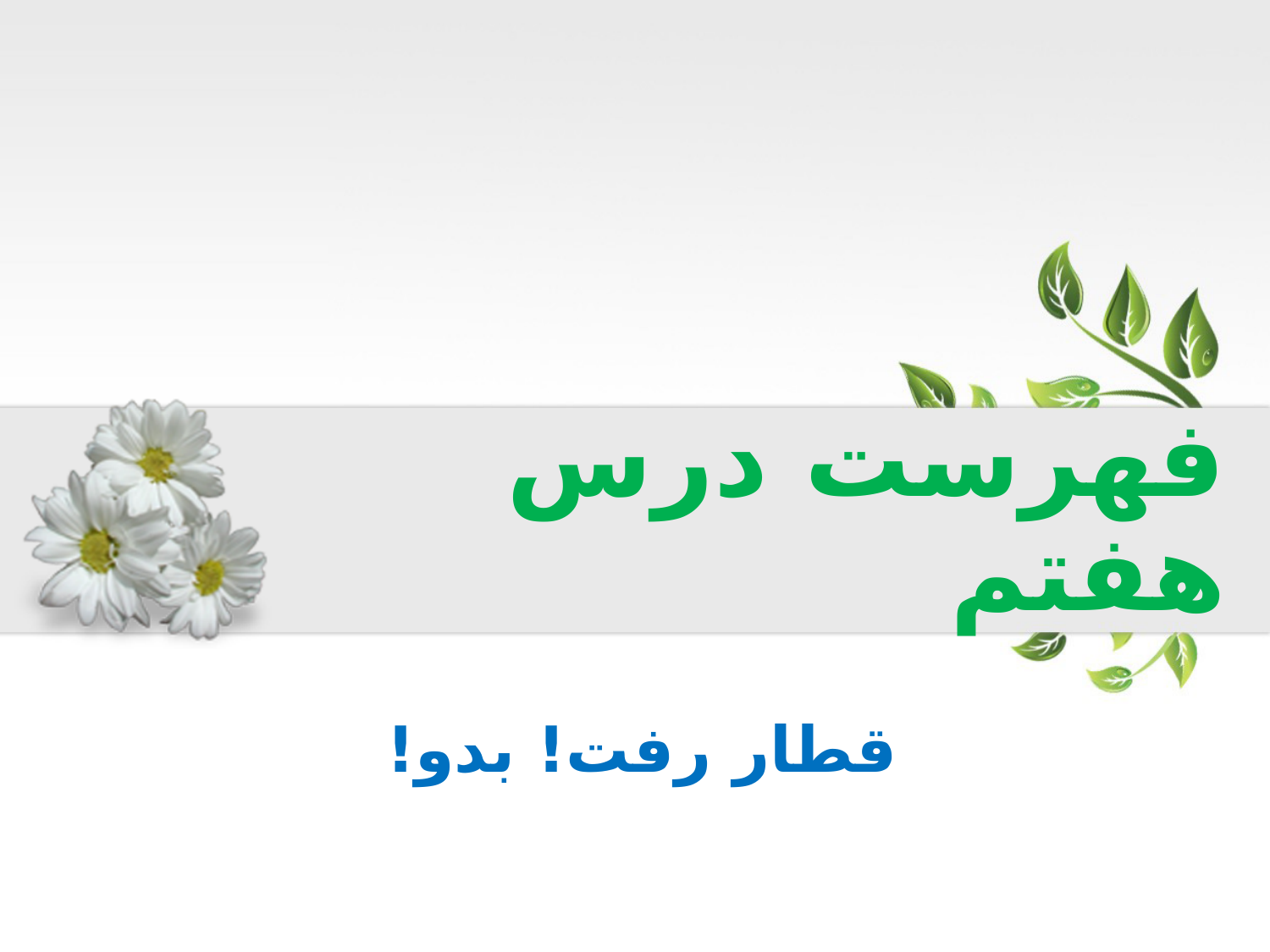

# فهرست درس هفتم
قطار رفت! بدو!